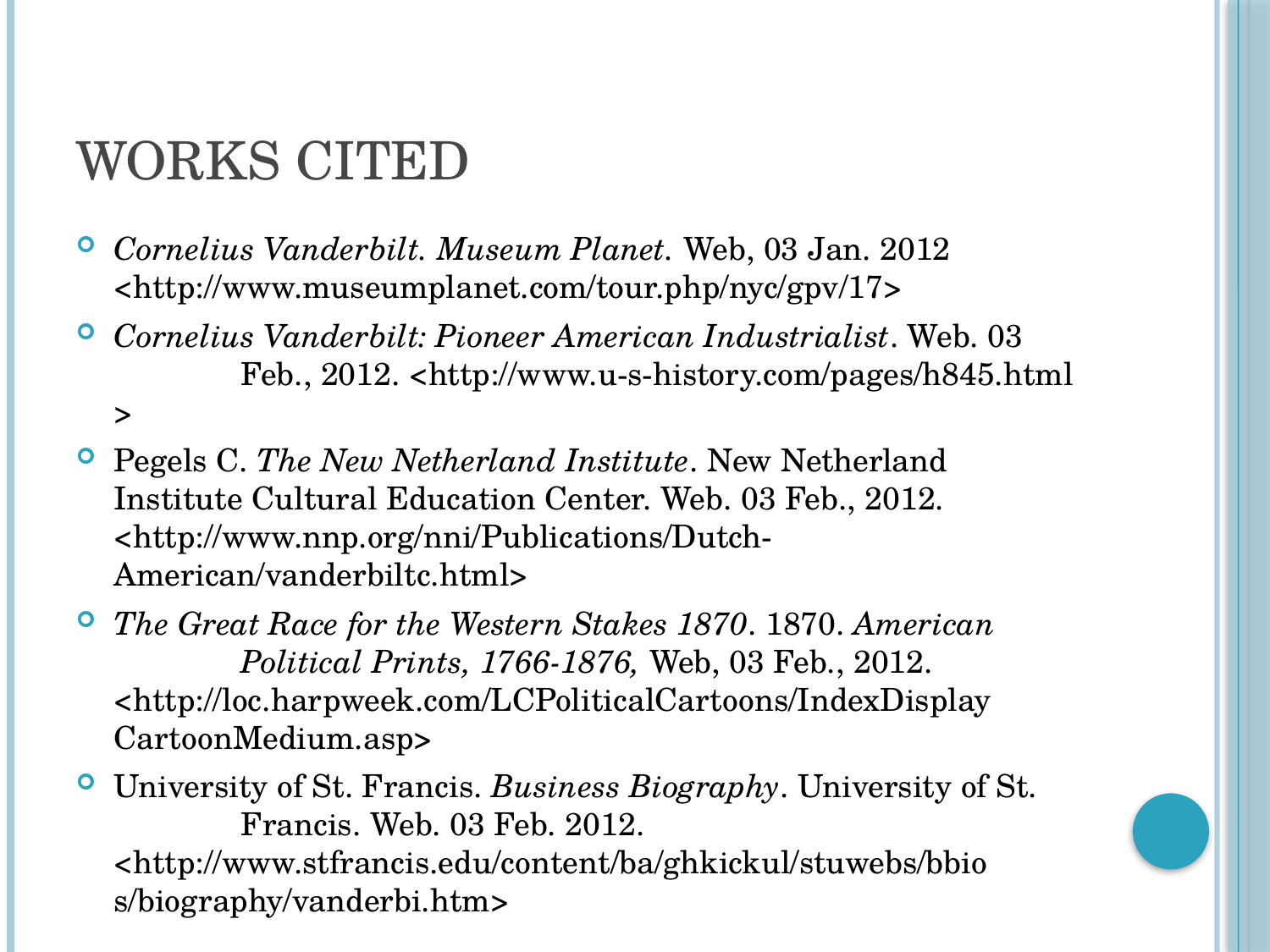

# Works Cited
Cornelius Vanderbilt. Museum Planet. Web, 03 Jan. 2012 	<http://www.museumplanet.com/tour.php/nyc/gpv/17>
Cornelius Vanderbilt: Pioneer American Industrialist. Web. 03 	Feb., 2012. <http://www.u-s-history.com/pages/h845.html >
Pegels C. The New Netherland Institute. New Netherland 	Institute Cultural Education Center. Web. 03 Feb., 2012. 	<http://www.nnp.org/nni/Publications/Dutch-	American/vanderbiltc.html>
The Great Race for the Western Stakes 1870. 1870. American 	Political Prints, 1766-1876, Web, 03 Feb., 2012. 	<http://loc.harpweek.com/LCPoliticalCartoons/IndexDisplay	CartoonMedium.asp>
University of St. Francis. Business Biography. University of St. 	Francis. Web. 03 Feb. 2012. 	<http://www.stfrancis.edu/content/ba/ghkickul/stuwebs/bbio	s/biography/vanderbi.htm>